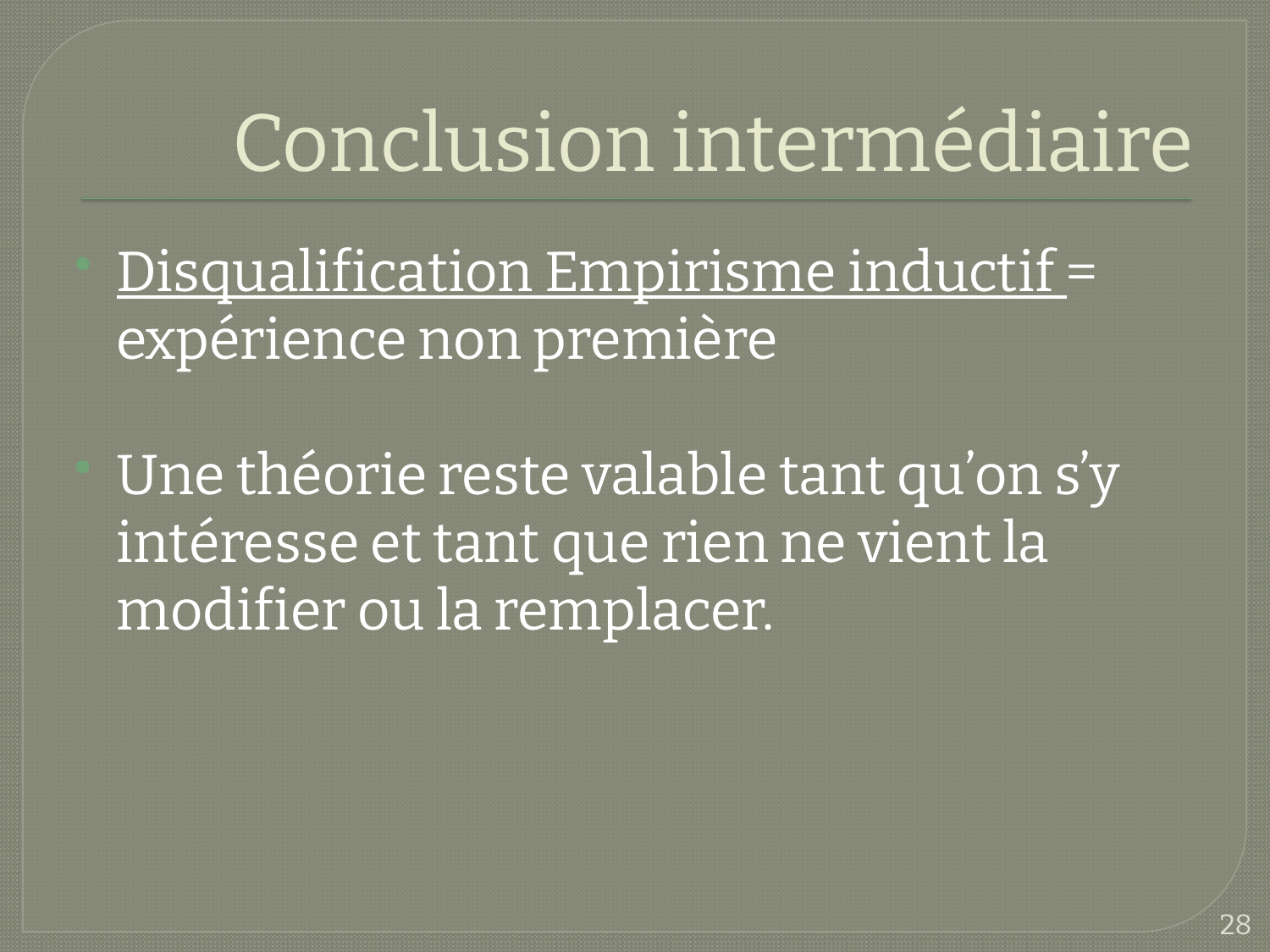

# Conclusion intermédiaire
Disqualification Empirisme inductif = expérience non première

Une théorie reste valable tant qu’on s’y intéresse et tant que rien ne vient la modifier ou la remplacer.
28